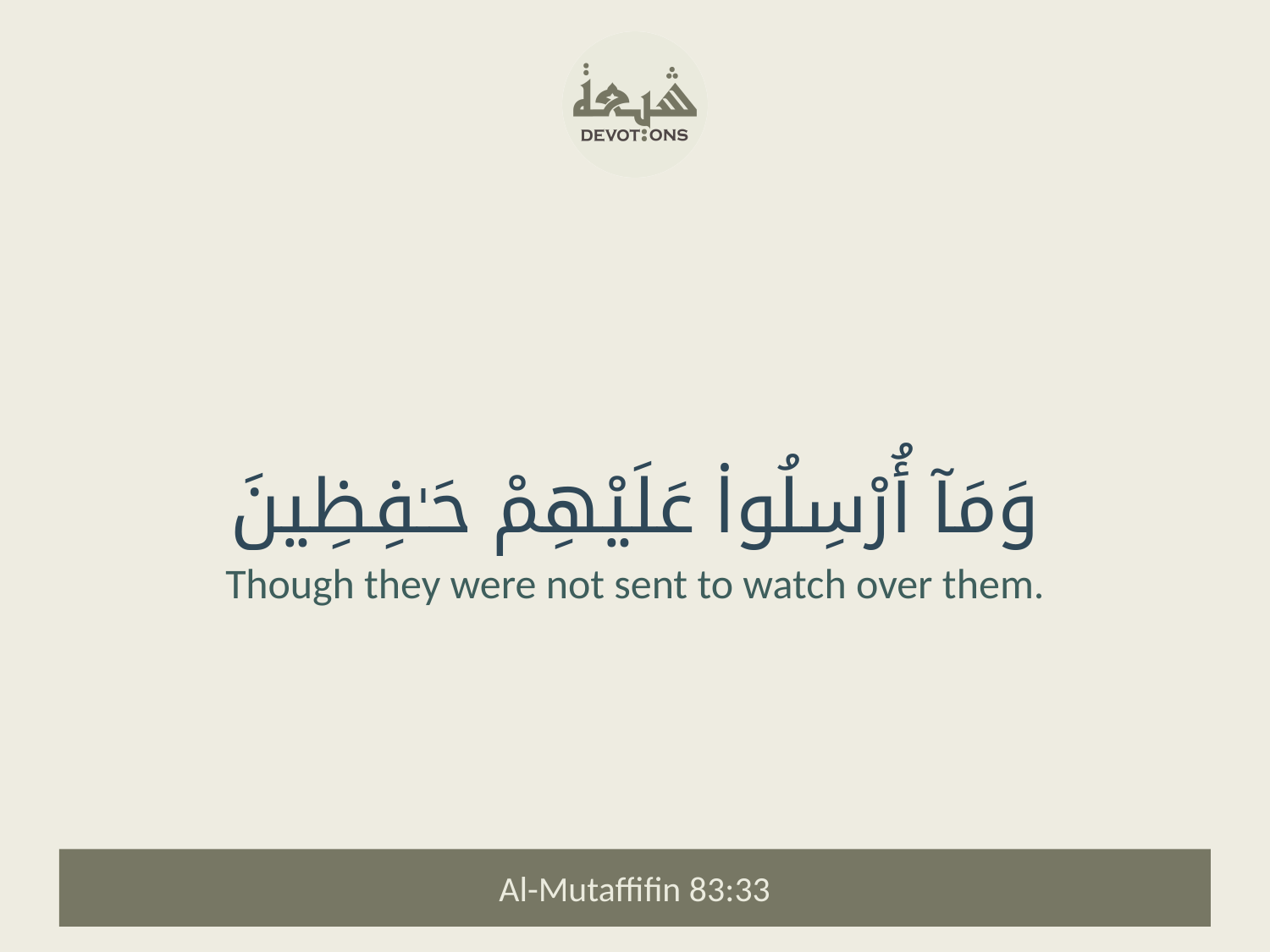

وَمَآ أُرْسِلُوا۟ عَلَيْهِمْ حَـٰفِظِينَ
Though they were not sent to watch over them.
Al-Mutaffifin 83:33